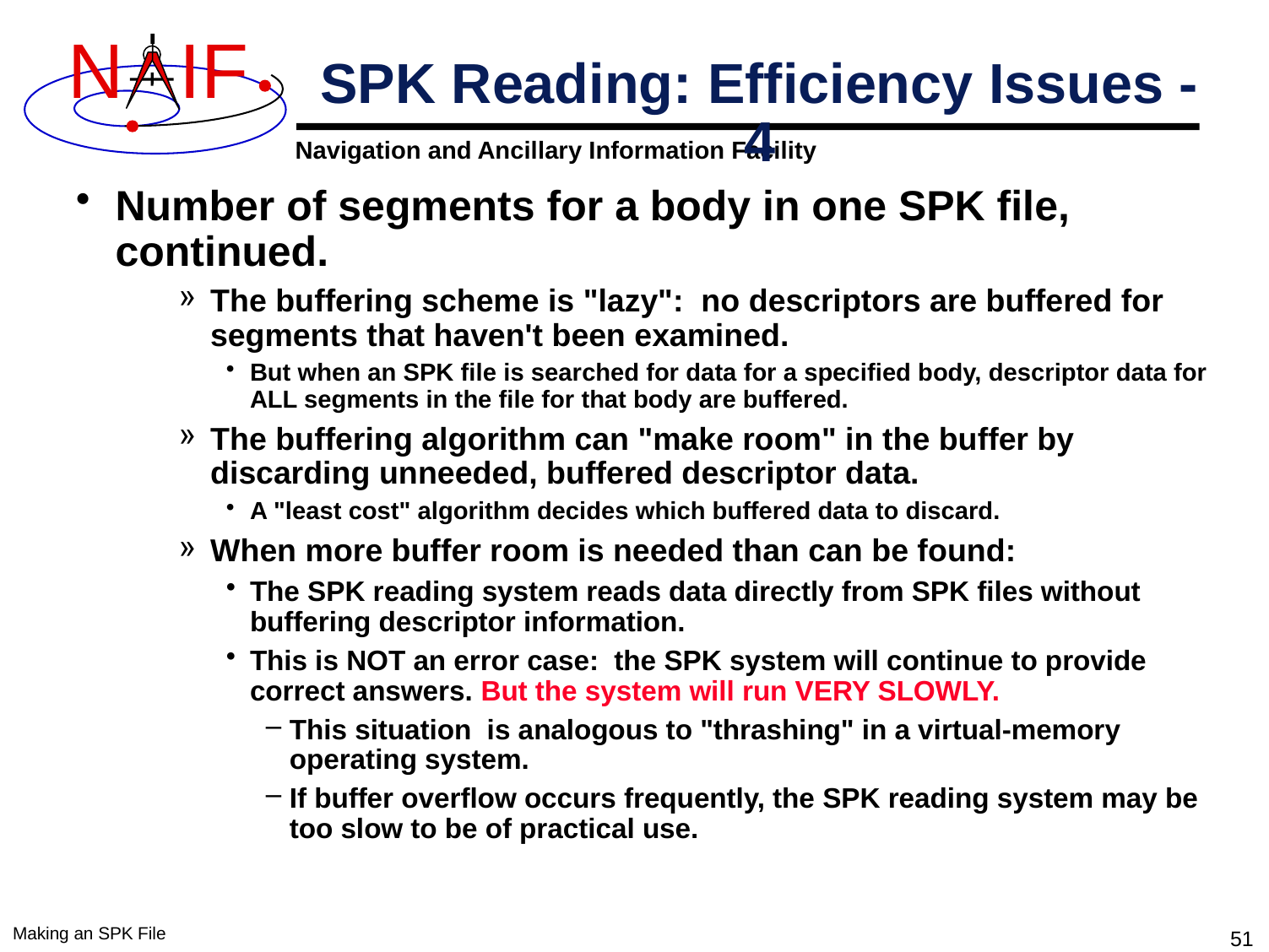

# SPK Reading: Efficiency Issues - 4
Number of segments for a body in one SPK file, continued.
The buffering scheme is "lazy":  no descriptors are buffered for segments that haven't been examined.
But when an SPK file is searched for data for a specified body, descriptor data for ALL segments in the file for that body are buffered.
The buffering algorithm can "make room" in the buffer by discarding unneeded, buffered descriptor data.
A "least cost" algorithm decides which buffered data to discard.
When more buffer room is needed than can be found:
The SPK reading system reads data directly from SPK files without buffering descriptor information.
This is NOT an error case:  the SPK system will continue to provide correct answers. But the system will run VERY SLOWLY.
This situation  is analogous to "thrashing" in a virtual-memory operating system.
If buffer overflow occurs frequently, the SPK reading system may be too slow to be of practical use.
Making an SPK File
51